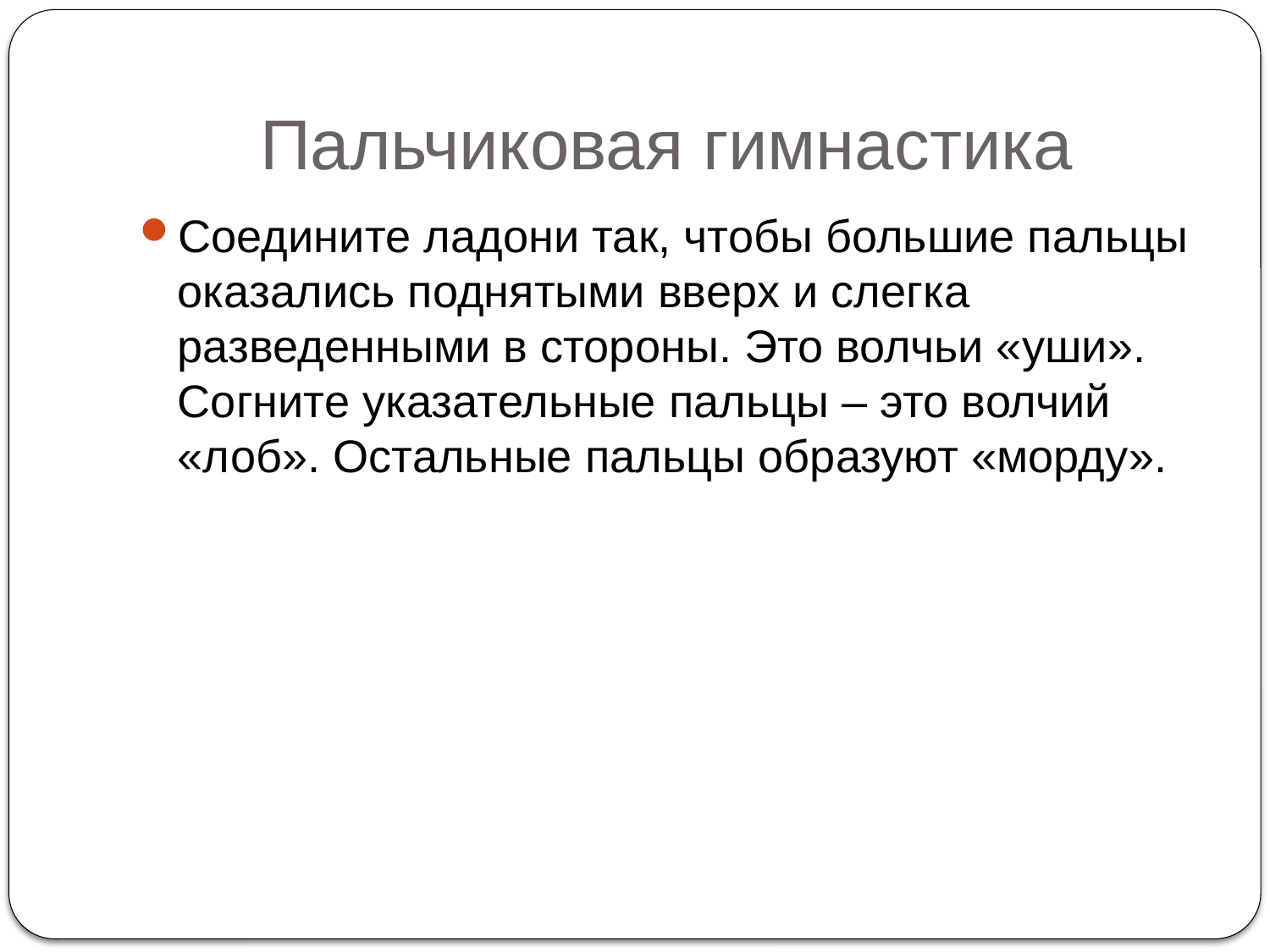

# Пальчиковая гимнастика
Соедините ладони так, чтобы большие пальцы оказались поднятыми вверх и слегка разведенными в стороны. Это волчьи «уши». Согните указательные пальцы – это волчий «лоб». Остальные пальцы образуют «морду».